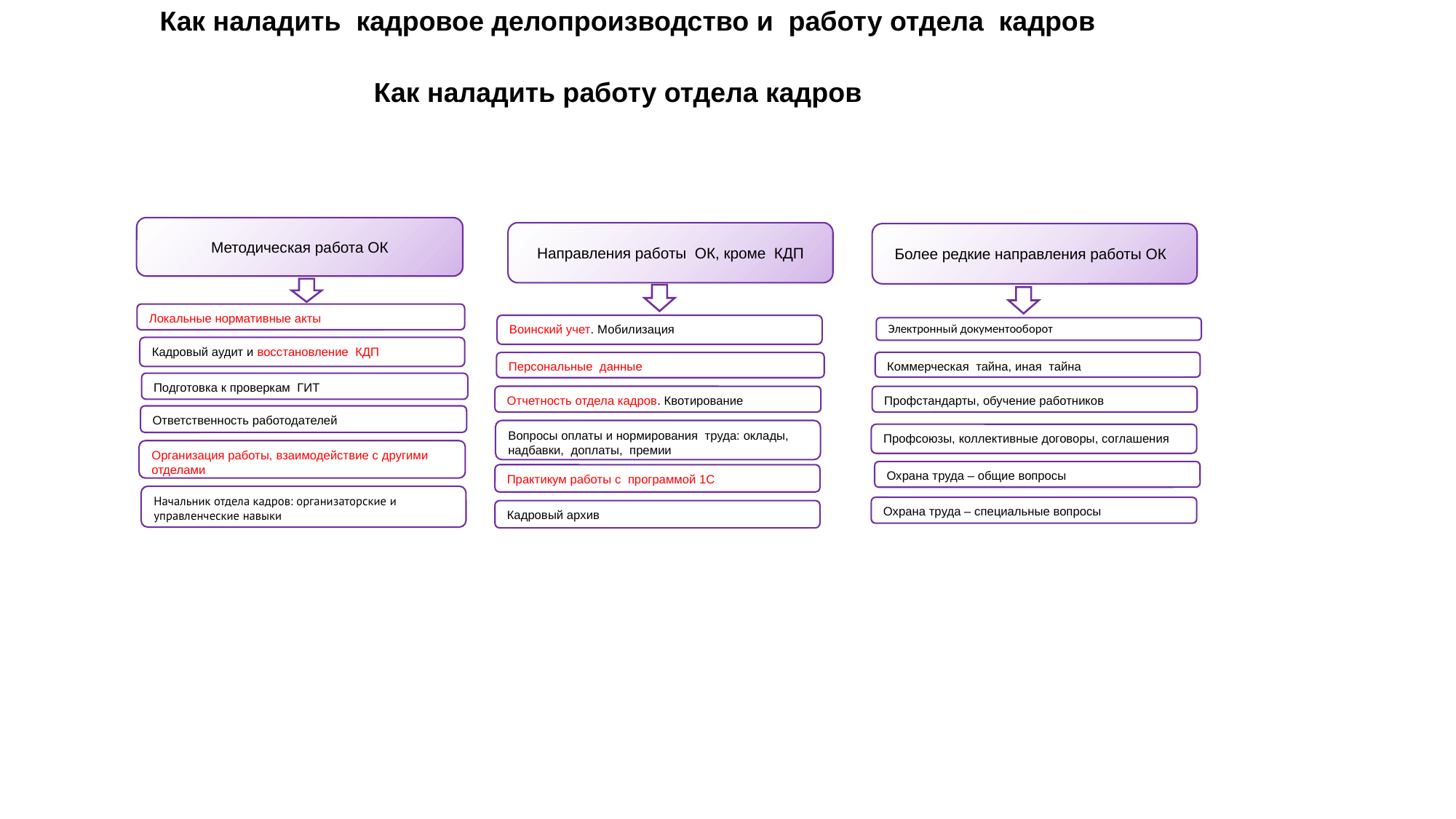

Как наладить  кадровое делопроизводство и  работу отдела  кадров
 Как наладить работу отдела кадров
Методическая работа ОК
Направления работы  ОК, кроме  КДП
Более редкие направления работы ОК

Локальные нормативные акты
Воинский учет. Мобилизация
Электронный документооборот

Кадровый аудит и восстановление  КДП
Коммерческая  тайна, иная  тайна
Персональные  данные
Подготовка к проверкам  ГИТ
Отчетность отдела кадров. Квотирование
Профстандарты, обучение работников
Ответственность работодателей
Вопросы оплаты и нормирования  труда: оклады,  надбавки,  доплаты,  премии
Профсоюзы, коллективные договоры, соглашения
Организация работы, взаимодействие с другими
отделами
Охрана труда – общие вопросы
Практикум работы с  программой 1С
Начальник отдела кадров: организаторские и управленческие навыки
Охрана труда – специальные вопросы
Кадровый архив
Работники подразделений в различных регионах